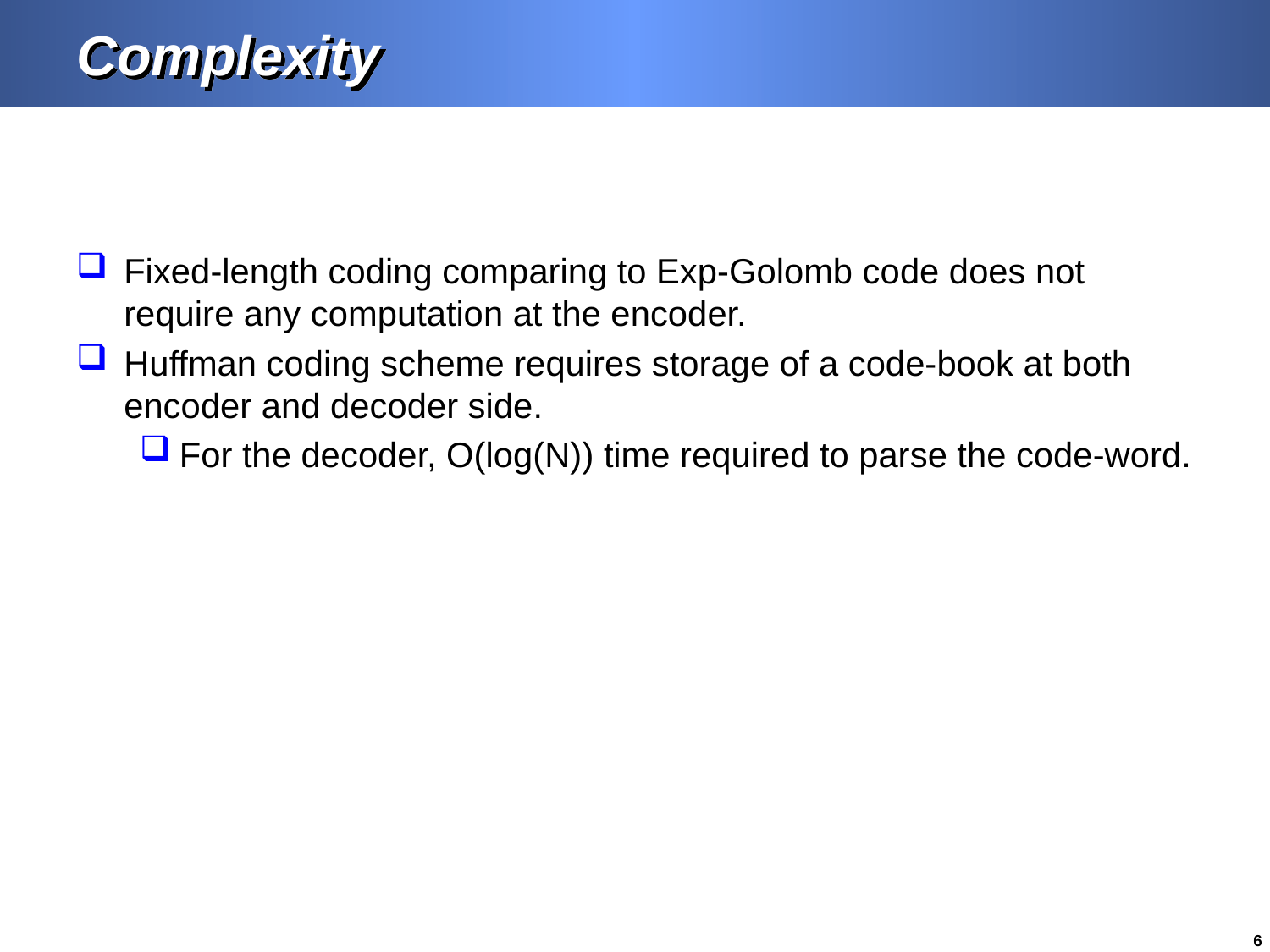

# Complexity
Fixed-length coding comparing to Exp-Golomb code does not require any computation at the encoder.
Huffman coding scheme requires storage of a code-book at both encoder and decoder side.
For the decoder, O(log(N)) time required to parse the code-word.
6